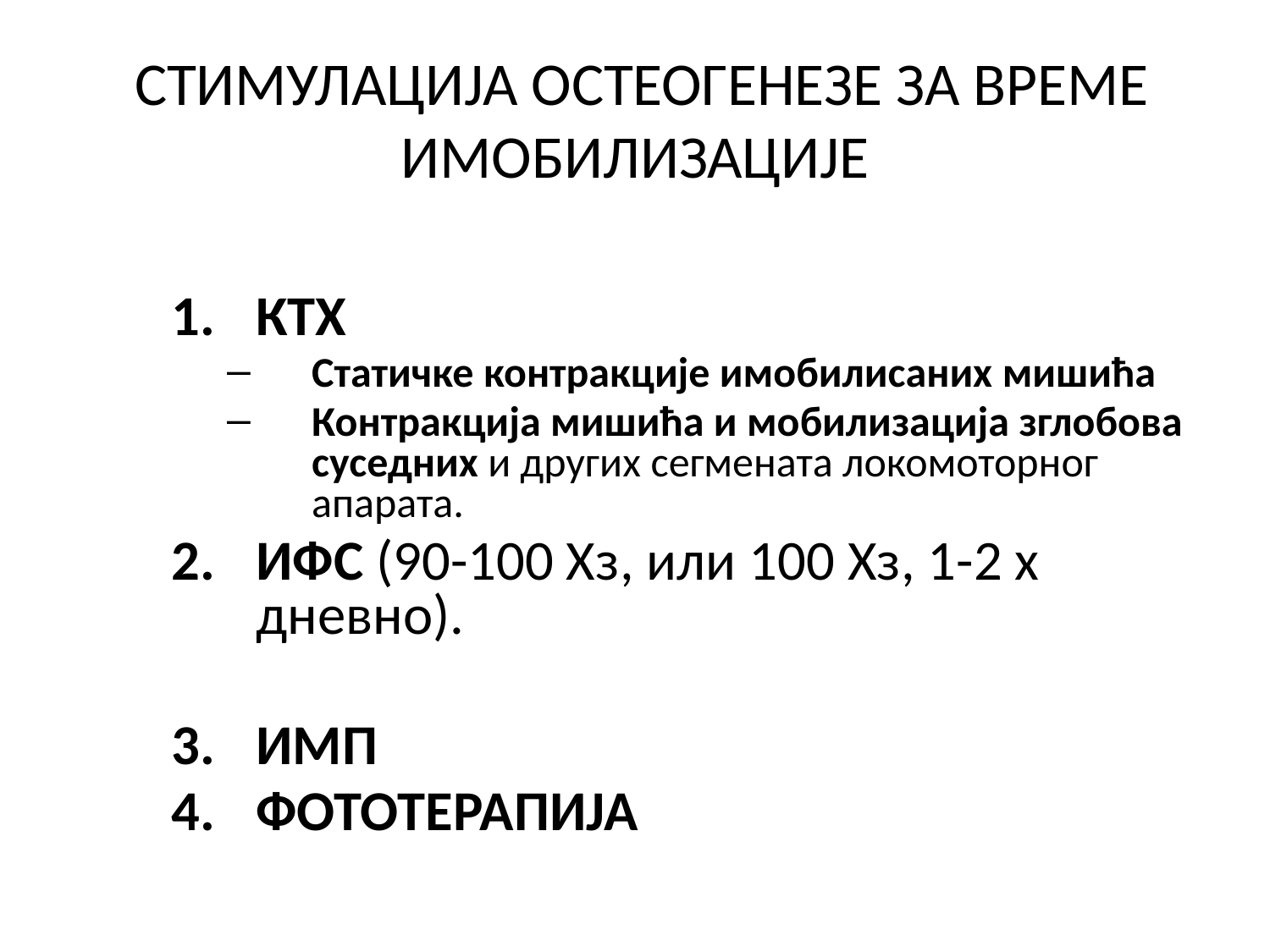

# СТИМУЛАЦИЈА ОСТЕОГЕНЕЗЕ ЗА ВРЕМЕ ИМОБИЛИЗАЦИЈЕ
КТХ
Статичке контракције имобилисаних мишића
Контракција мишића и мобилизација зглобова суседних и других сегмената локомоторног апарата.
ИФС (90-100 Хз, или 100 Хз, 1-2 x дневно).

ИМП
ФОТОТЕРАПИЈА